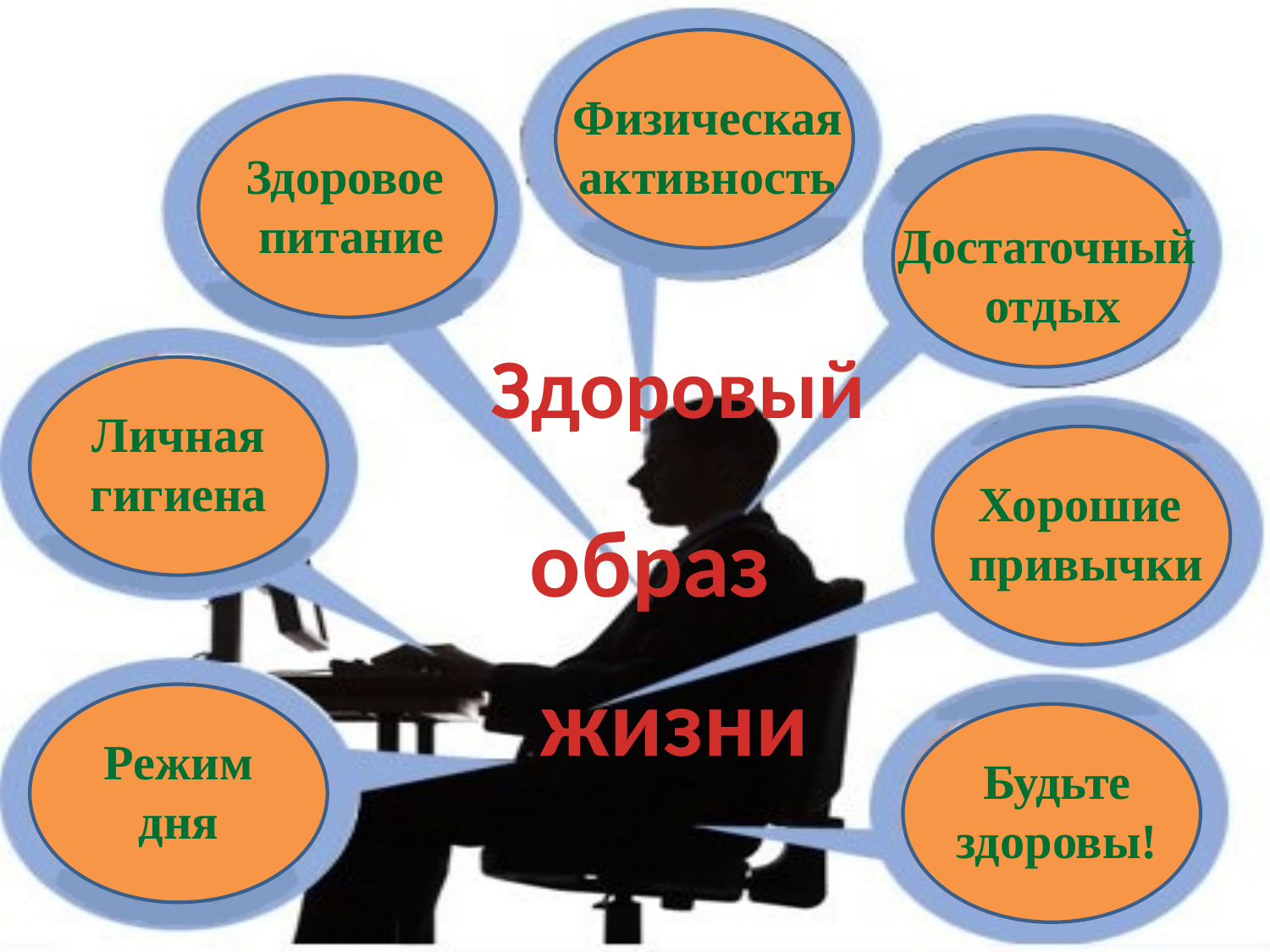

Физическая
активность

Здоровое
питание

Достаточный
отдых
Здоровый

Личная гигиена

Хорошие
 привычки
образ
жизни

Режим дня
Будьте
здоровы!